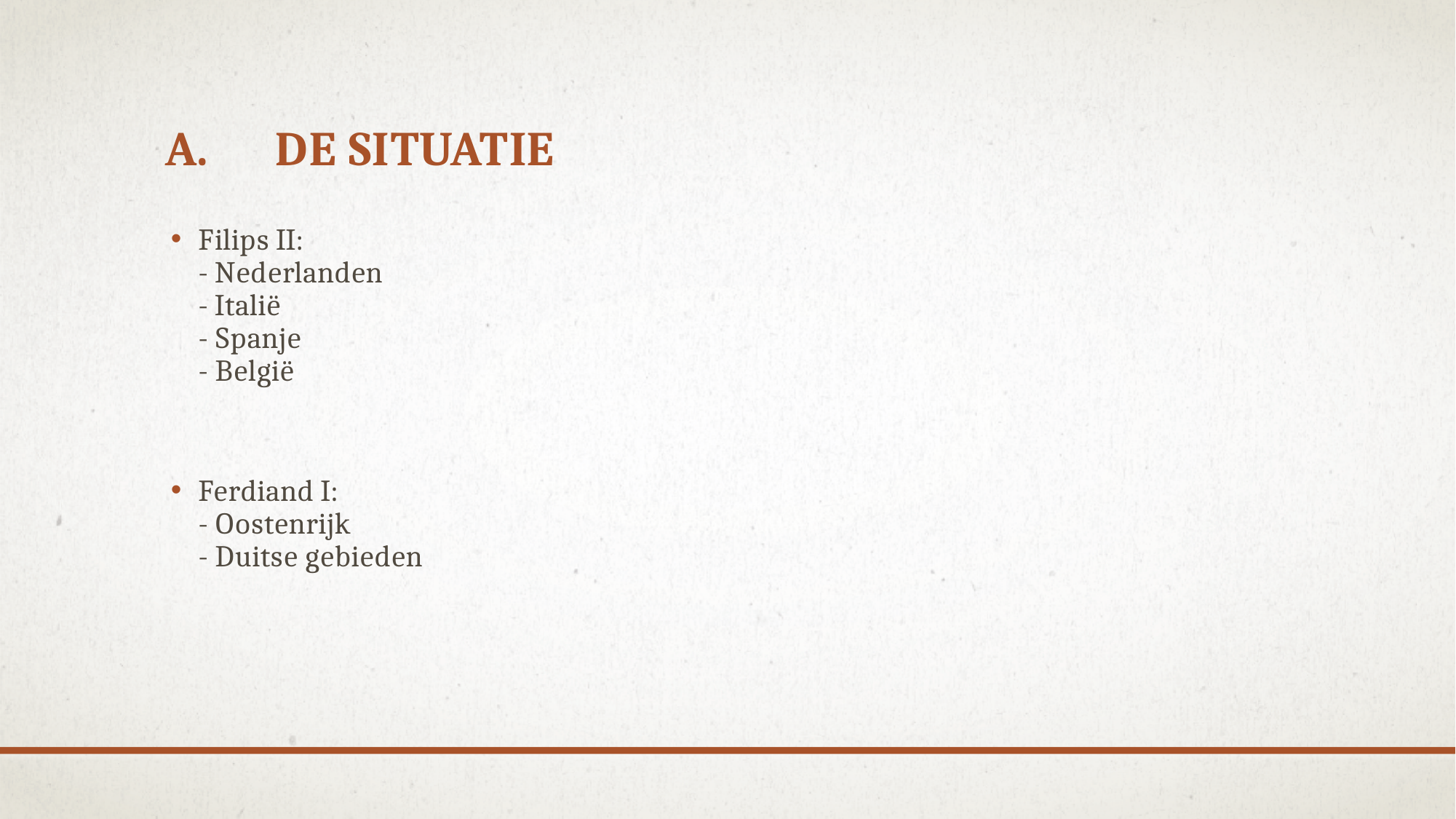

# A. 	De situatie
Filips II:
- Nederlanden
- Italië
- Spanje
- België

Ferdiand I:
- Oostenrijk
- Duitse gebieden